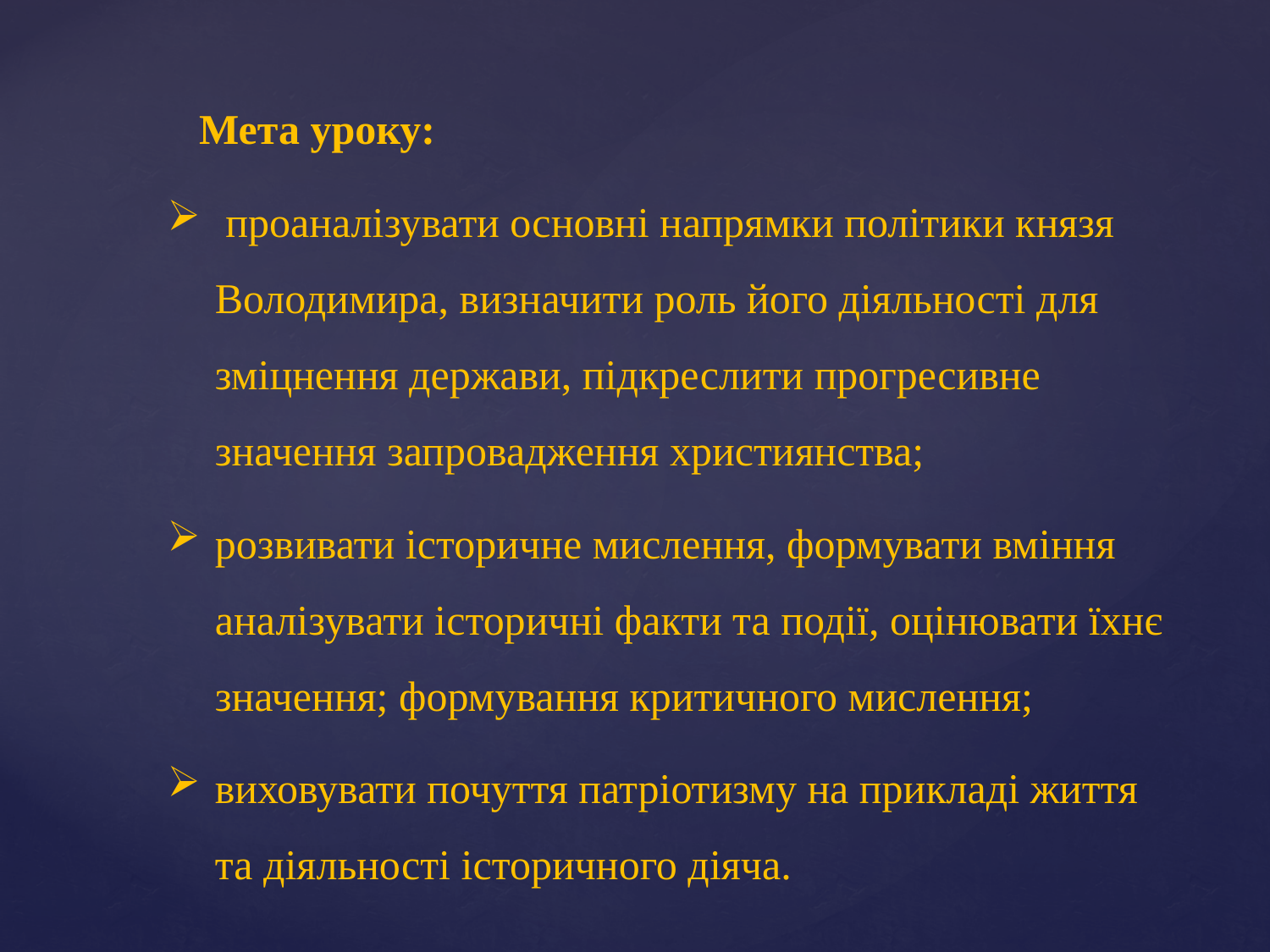

Мета уроку:
 проаналізувати основні напрямки політики князя Володимира, визначити роль його діяльності для зміцнення держави, підкреслити прогресивне значення запровадження християнства;
розвивати історичне мислення, формувати вміння аналізувати історичні факти та події, оцінювати їхнє значення; формування критичного мислення;
виховувати почуття патріотизму на прикладі життя та діяльності історичного діяча.